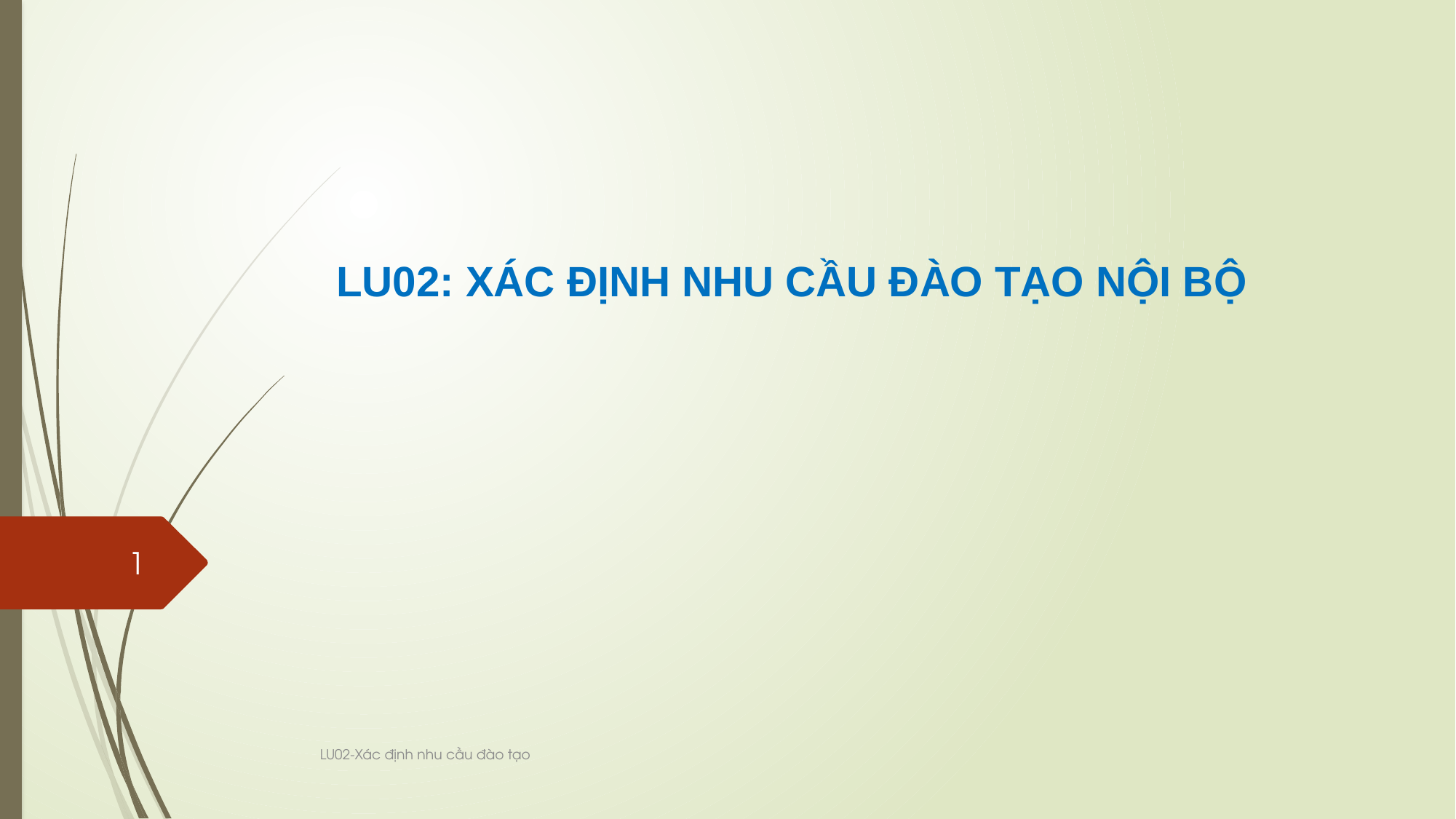

# LU02: XÁC ĐỊNH NHU CẦU ĐÀO TẠO NỘI BỘ
1
LU02-Xác định nhu cầu đào tạo